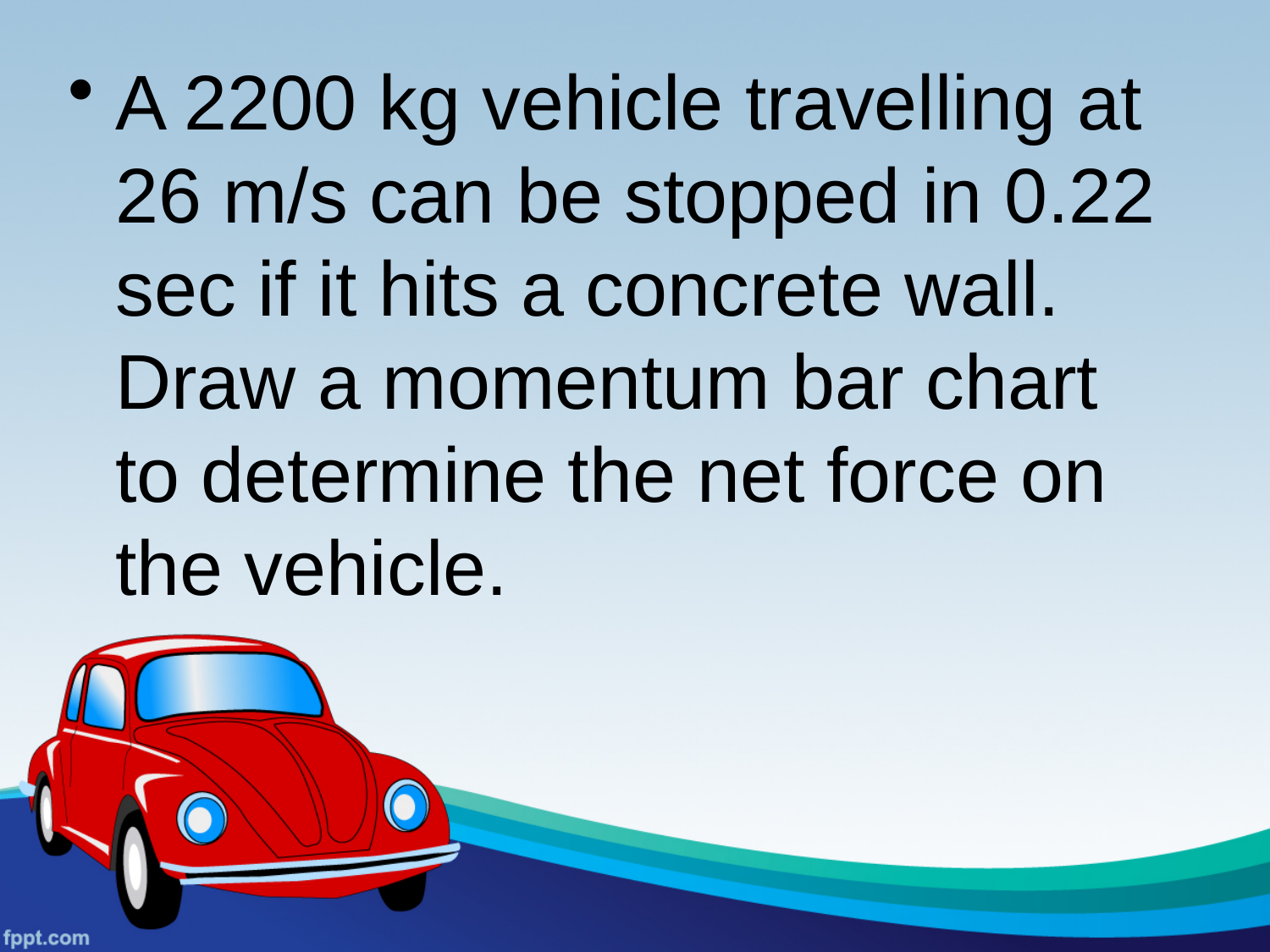

A 2200 kg vehicle travelling at 26 m/s can be stopped in 0.22 sec if it hits a concrete wall. Draw a momentum bar chart to determine the net force on the vehicle.